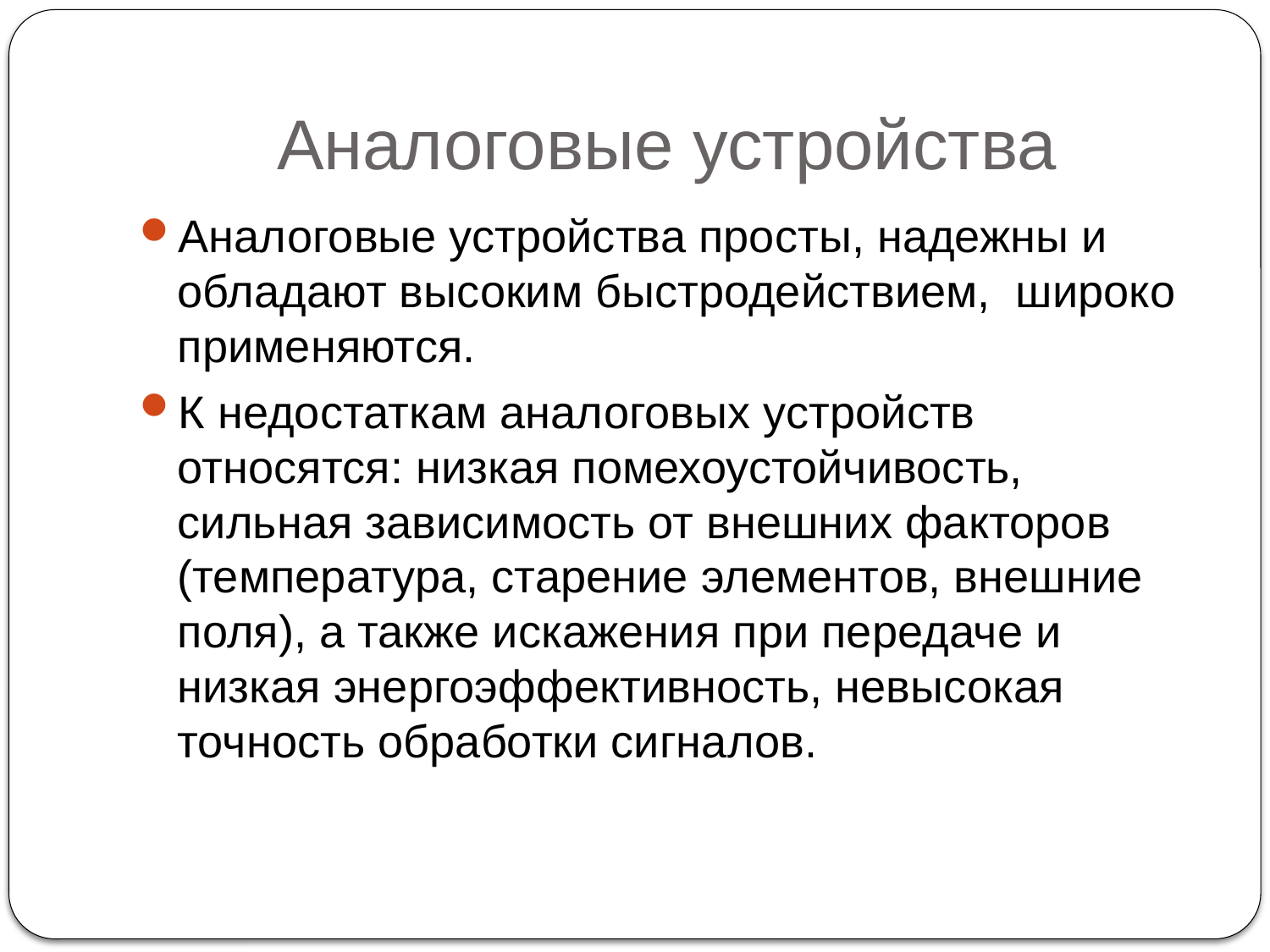

# Аналоговые устройства
Аналоговые устройства просты, надежны и обладают высоким быстродействием,  широко применяются.
К недостаткам аналоговых устройств относятся: низкая помехоустойчивость, сильная зависимость от внешних факторов (температура, старение элементов, внешние поля), а также искажения при передаче и низкая энергоэффективность, невысокая точность обработки сигналов.